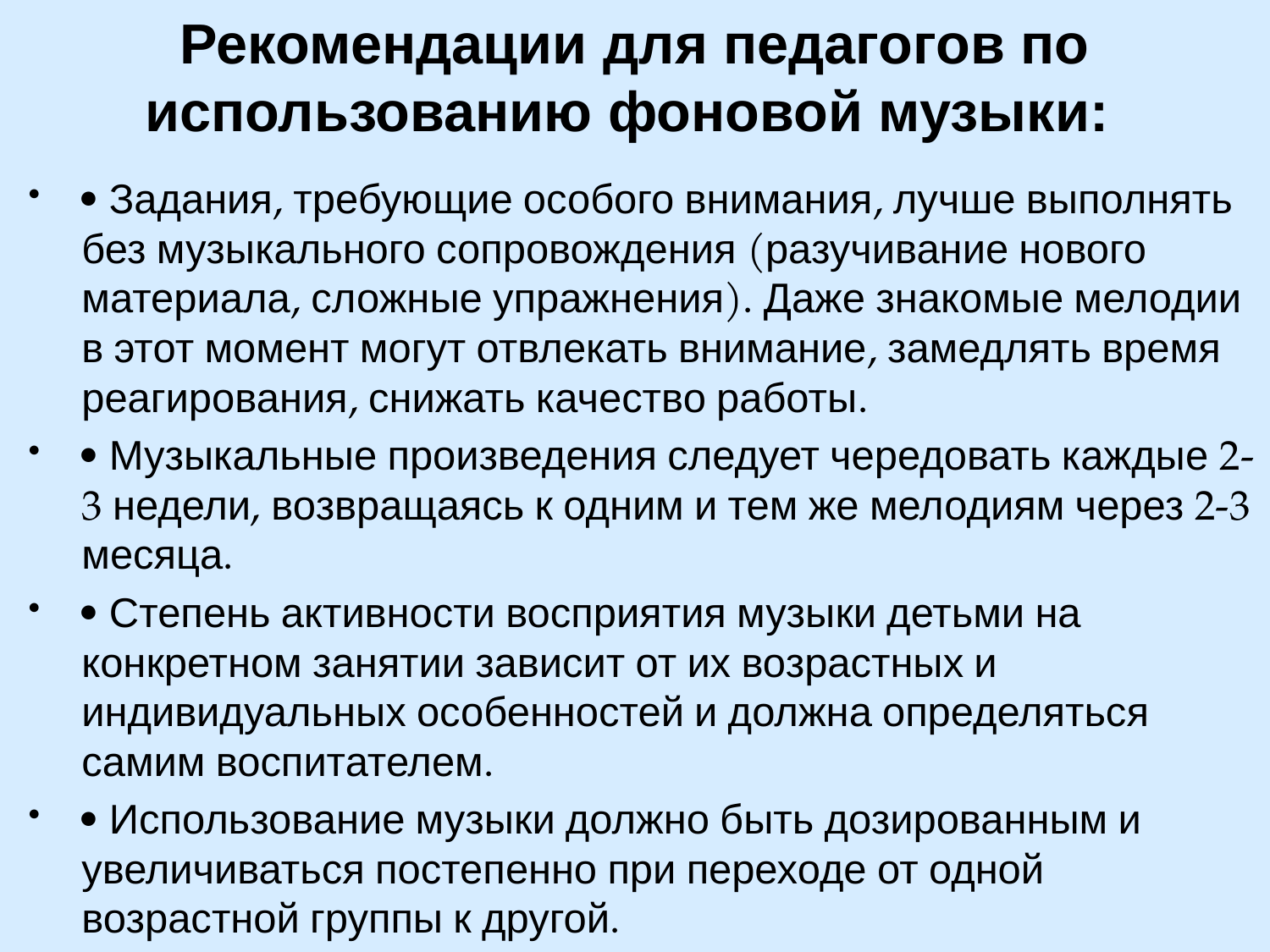

# Рекомендации для педагогов по использованию фоновой музыки:
• Задания, требующие особого внимания, лучше выполнять без музыкального сопровождения (разучивание нового материала, сложные упражнения). Даже знакомые мелодии в этот момент могут отвлекать внимание, замедлять время реагирования, снижать качество работы.
• Музыкальные произведения следует чередовать каждые 2-3 недели, возвращаясь к одним и тем же мелодиям через 2-3 месяца.
• Степень активности восприятия музыки детьми на конкретном занятии зависит от их возрастных и индивидуальных особенностей и должна определяться самим воспитателем.
• Использование музыки должно быть дозированным и увеличиваться постепенно при переходе от одной возрастной группы к другой.